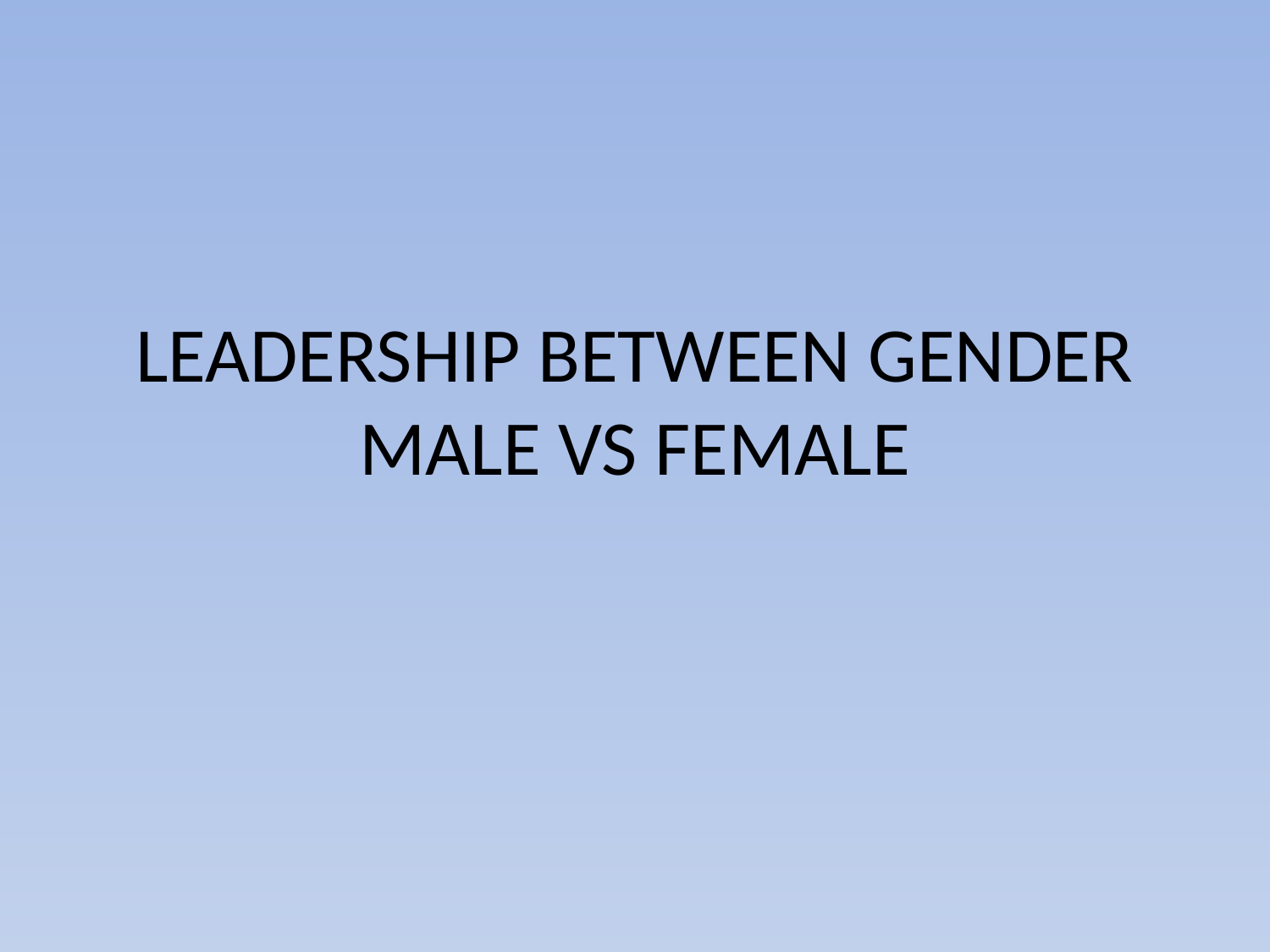

# LEADERSHIP BETWEEN GENDER MALE VS FEMALE